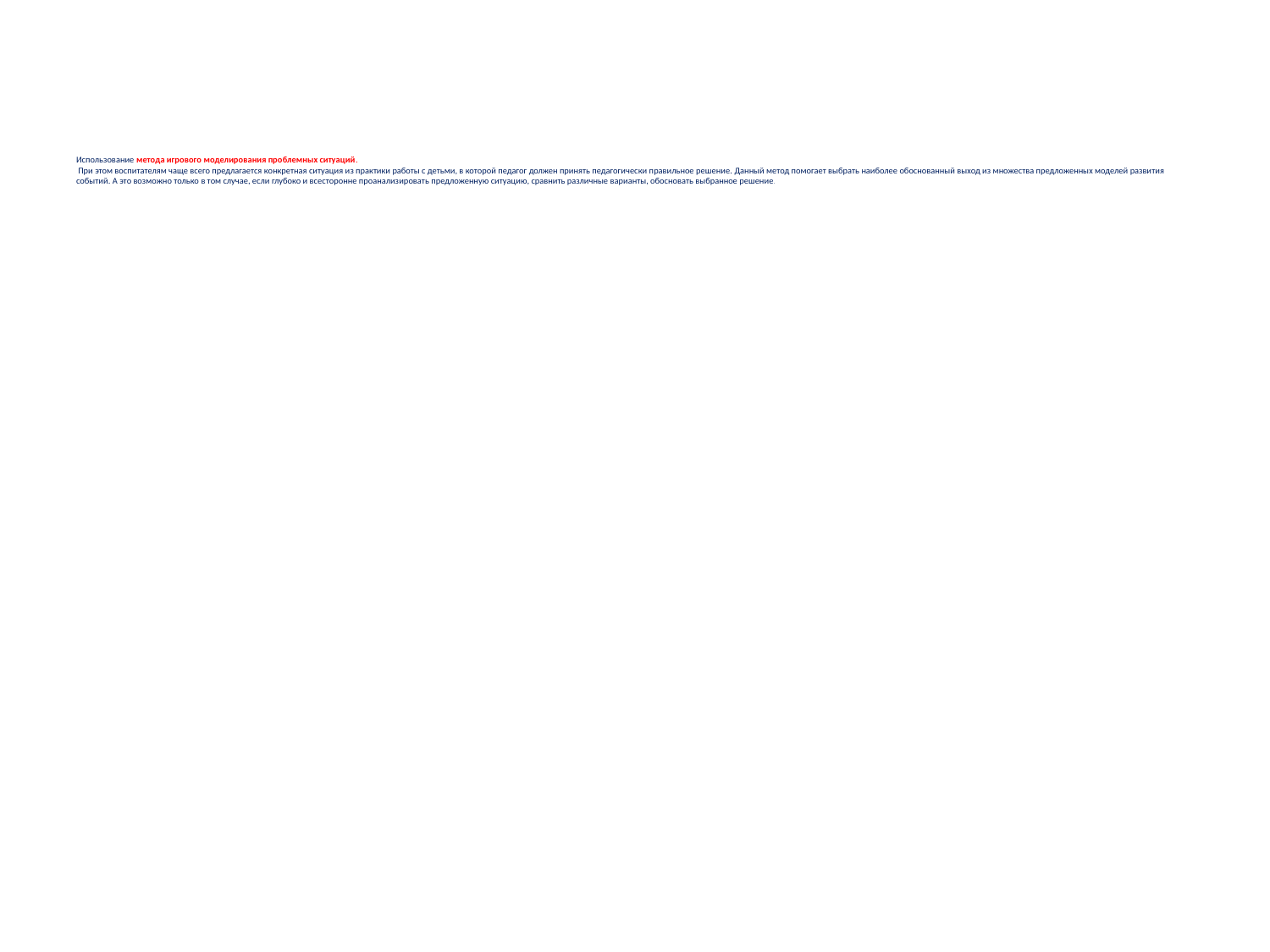

# Использование метода игрового моделирования проблемных ситуаций. При этом воспитателям чаще всего предлагается конкретная ситуация из практики работы с детьми, в которой педагог должен принять педагогически правильное решение. Данный метод помогает выбрать наиболее обоснованный выход из множества предложенных моделей развития событий. А это возможно только в том случае, если глубоко и всесторонне проанализировать предложенную ситуацию, сравнить различные варианты, обосновать выбранное решение.